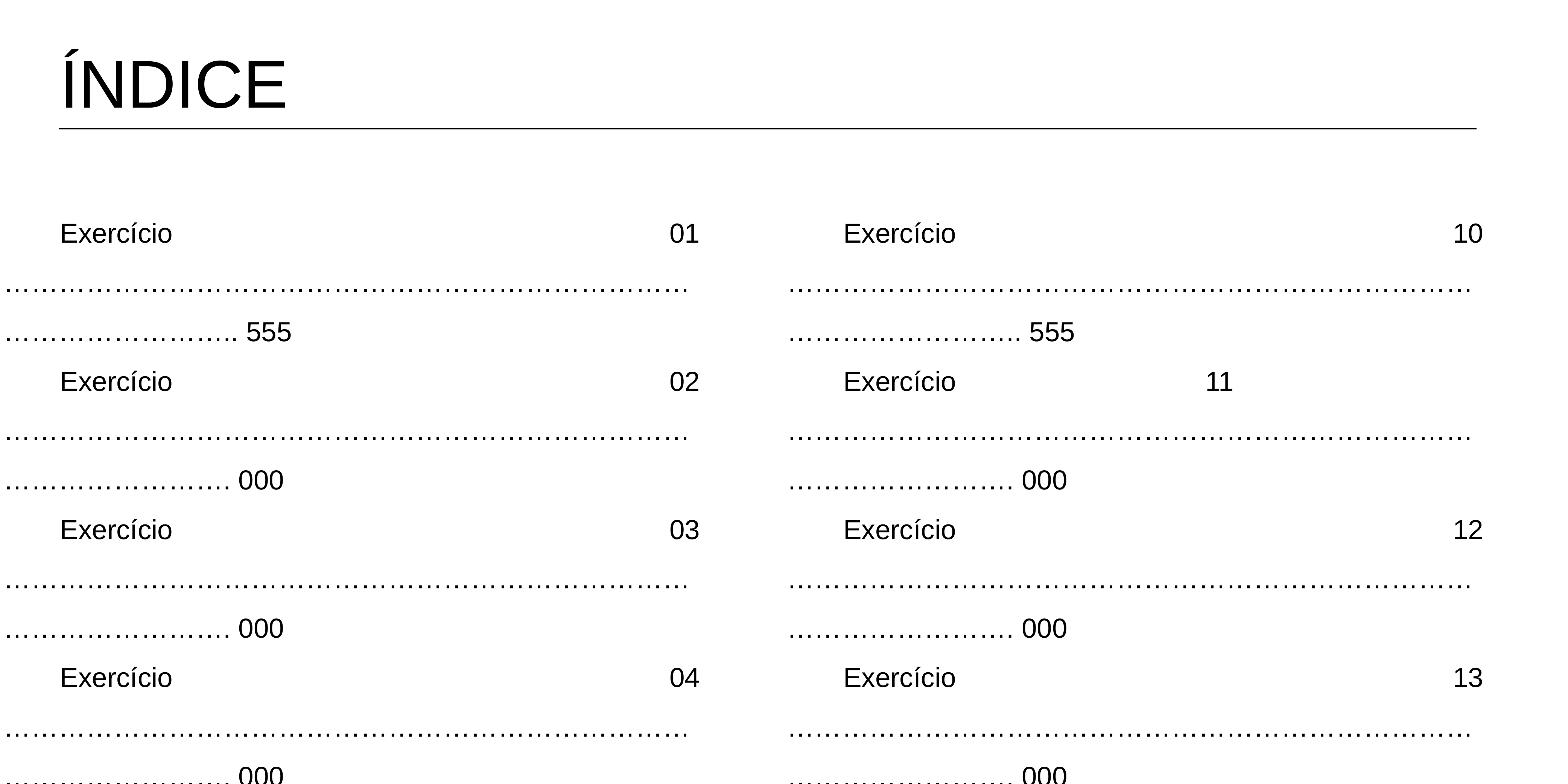

ÍNDICE

Exercício 01 ……………………………………………………………………………………….. 555
Exercício 02 ………………………………………………………………………………………. 000
Exercício 03 ………………………………………………………………………………………. 000
Exercício 04 ………………………………………………………………………………………. 000
Exercício 05 ………………………………………………………………………………………. 000
Exercício 06 .……………………………………………………………………….……………. 000
Exercício 07 ………………………………………………………………………………………. 000
Exercício 08 …..…………………………………………………………………………………. 000
Exercício 09 ….…………………………………………………………………………………. 000
Exercício 10 ……………………………………………………………………………………….. 555
Exercício 11  ………………………………………………………………………………………. 000
Exercício 12 ………………………………………………………………………………………. 000
Exercício 13 ………………………………………………………………………………………. 000
Exercício 14 ………………………………………………………………………………………. 000
Exercício 15 .…………………………………………………………………,…….……………. 000
Exercício 16 ………………………………………………………………………………………. 000
Exercício 17 …..……………………………………………………………,……………………. 000
Exercício 18 ….……………………………………………………………,,……………………. 000